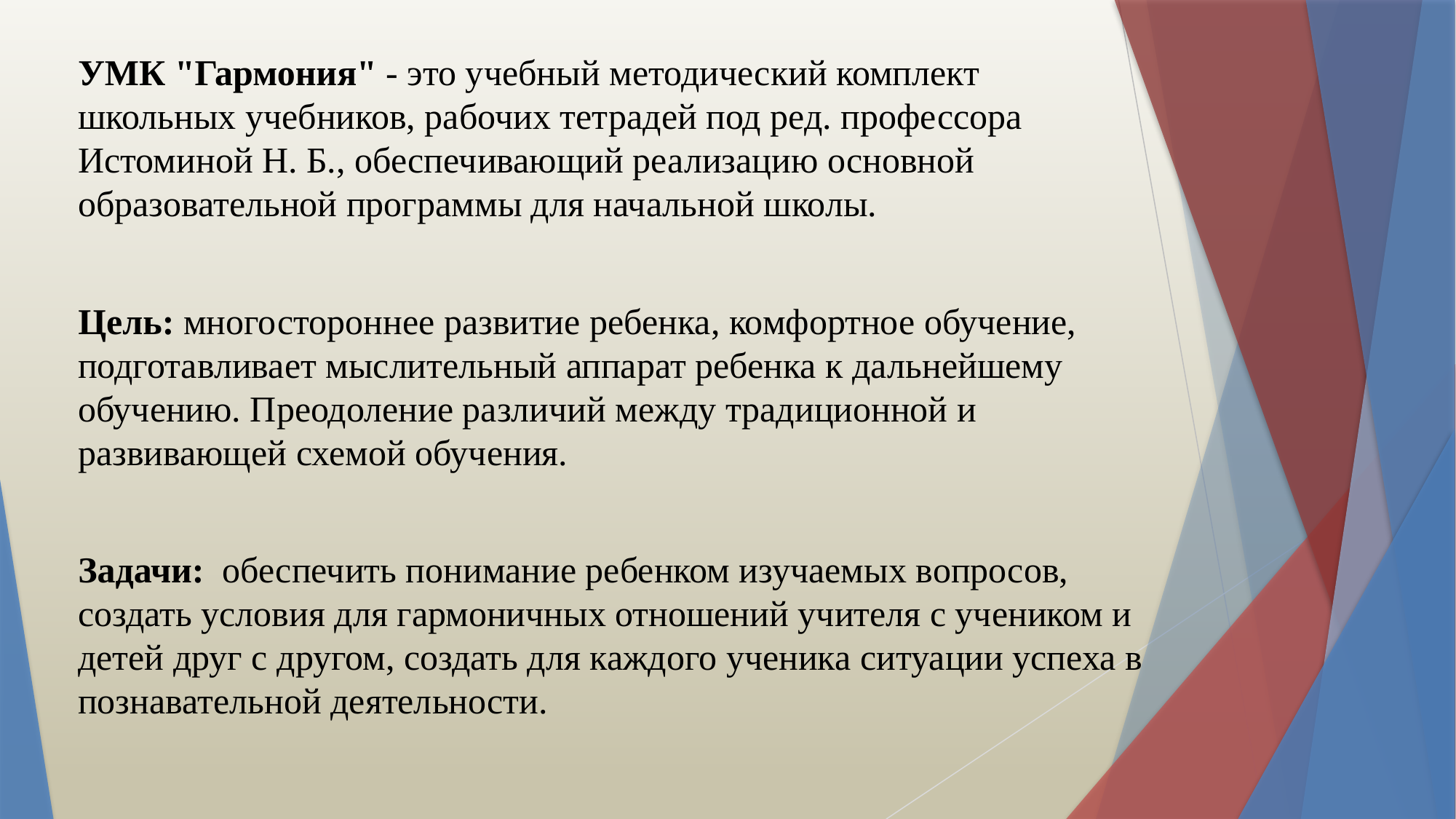

УМК "Гармония" - это учебный методический комплект школьных учебников, рабочих тетрадей под ред. профессора Истоминой Н. Б., обеспечивающий реализацию основной образовательной программы для начальной школы.

Цель: многостороннее развитие ребенка, комфортное обучение, подготавливает мыслительный аппарат ребенка к дальнейшему обучению. Преодоление различий между традиционной и развивающей схемой обучения.

Задачи:  обеспечить понимание ребенком изучаемых вопросов, создать условия для гармоничных отношений учителя с учеником и детей друг с другом, создать для каждого ученика ситуации успеха в познавательной деятельности.